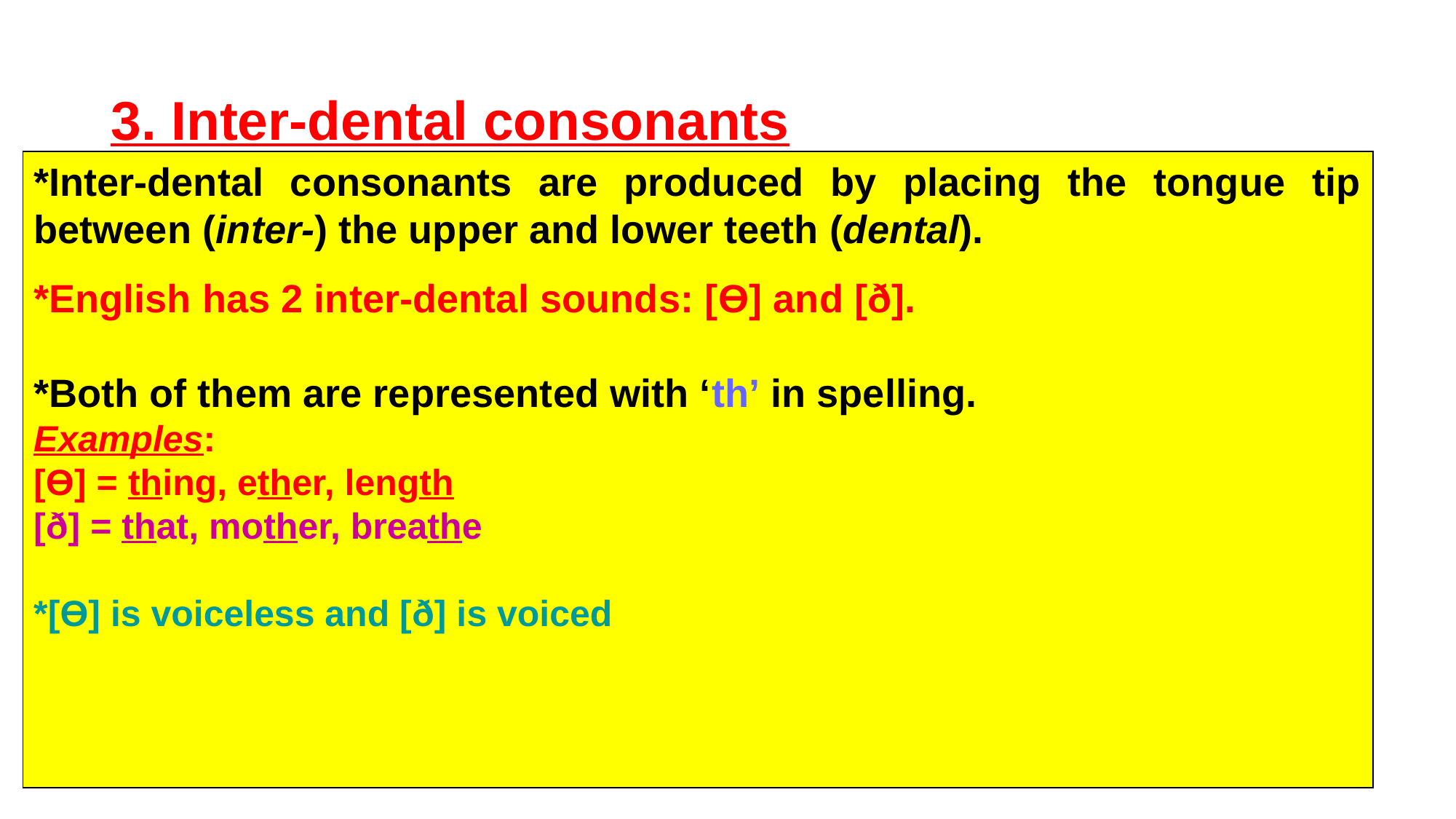

# 3. Inter-dental consonants
*Inter-dental consonants are produced by placing the tongue tip between (inter-) the upper and lower teeth (dental).

*English has 2 inter-dental sounds: [Ɵ] and [ð].

*Both of them are represented with ‘th’ in spelling.
Examples:
[Ɵ] = thing, ether, length
[ð] = that, mother, breathe

*[Ɵ] is voiceless and [ð] is voiced